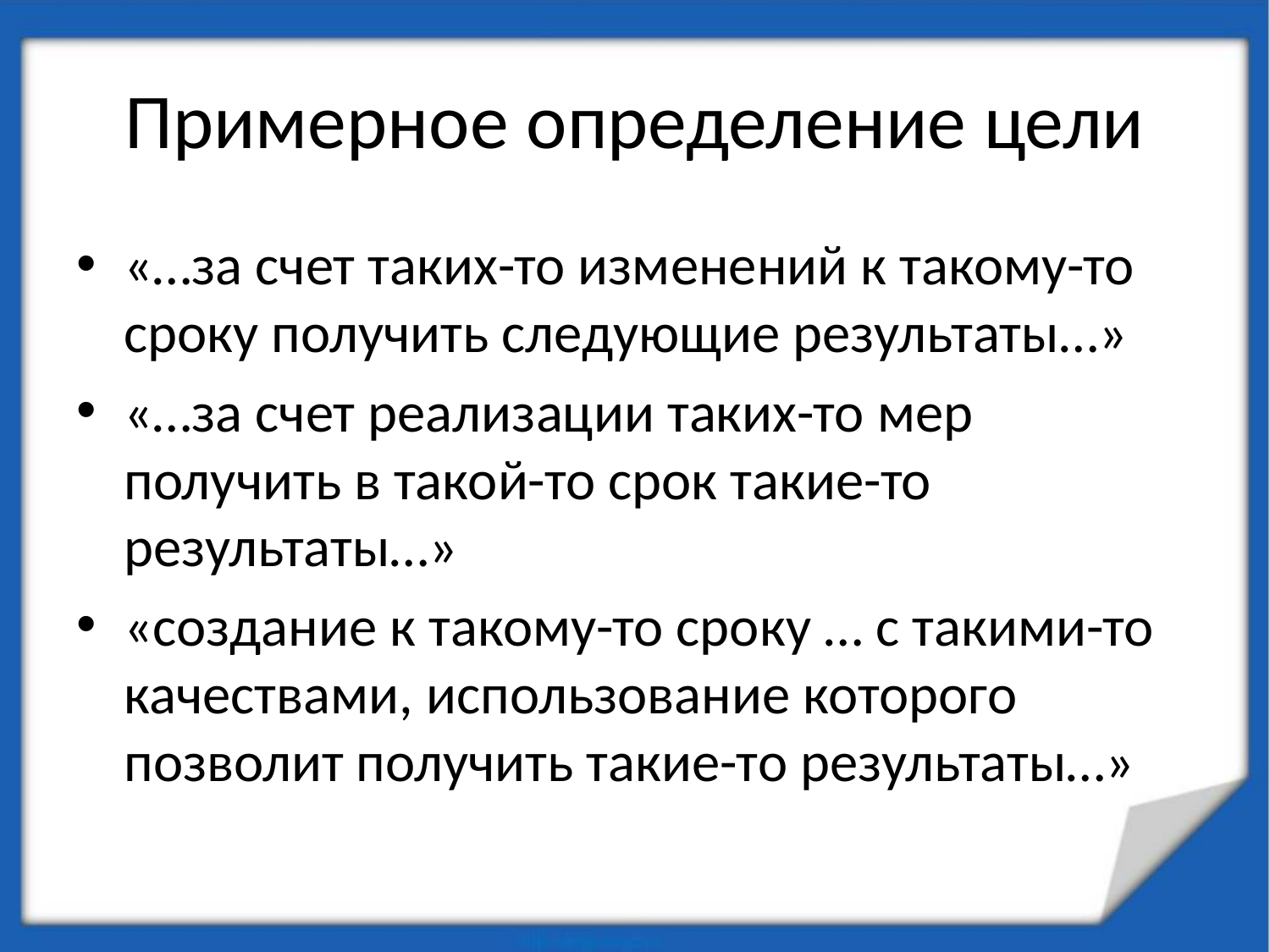

# Примерное определение цели
«…за счет таких-то изменений к такому-то сроку получить следующие результаты…»
«…за счет реализации таких-то мер получить в такой-то срок такие-то результаты…»
«создание к такому-то сроку … с такими-то качествами, использование которого позволит получить такие-то результаты…»